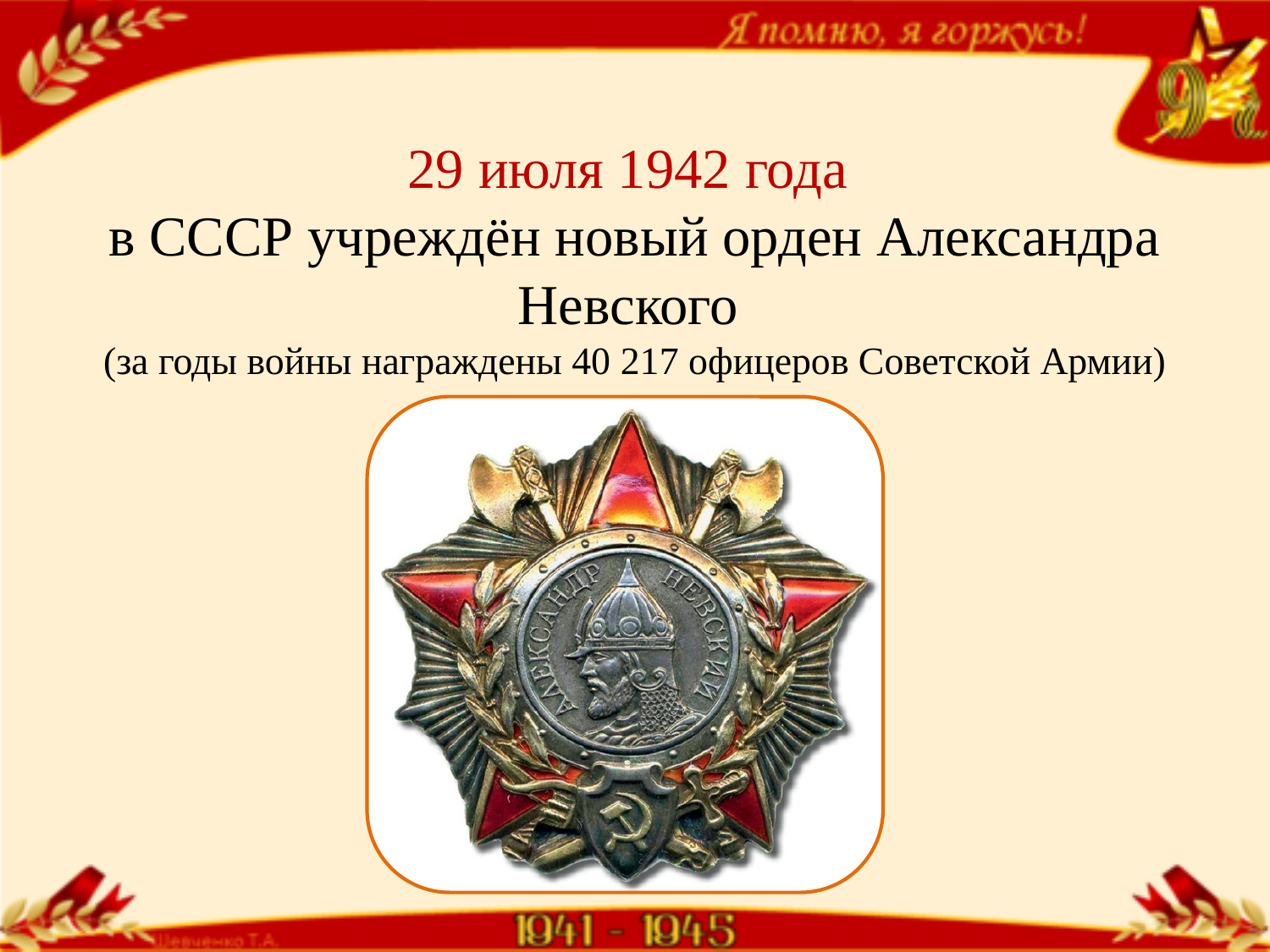

# 29 июля 1942 года в СССР учреждён новый орден Александра Невского (за годы войны награждены 40 217 офицеров Советской Армии)